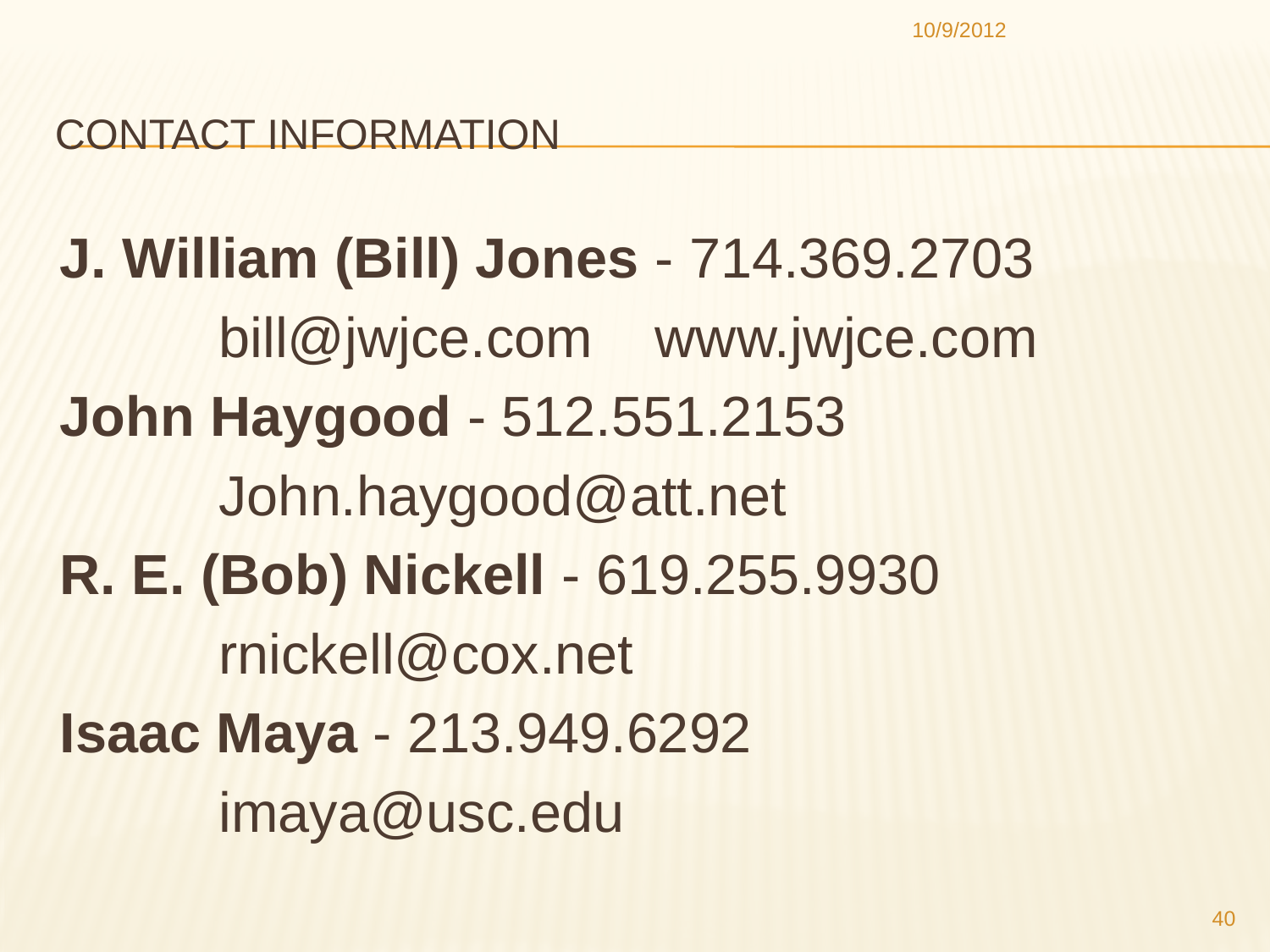

10/9/2012
# Contact Information
 J. William (Bill) Jones - 714.369.2703
		bill@jwjce.com    www.jwjce.com
 John Haygood - 512.551.2153
		John.haygood@att.net
 R. E. (Bob) Nickell - 619.255.9930
		rnickell@cox.net
 Isaac Maya - 213.949.6292
		imaya@usc.edu
40